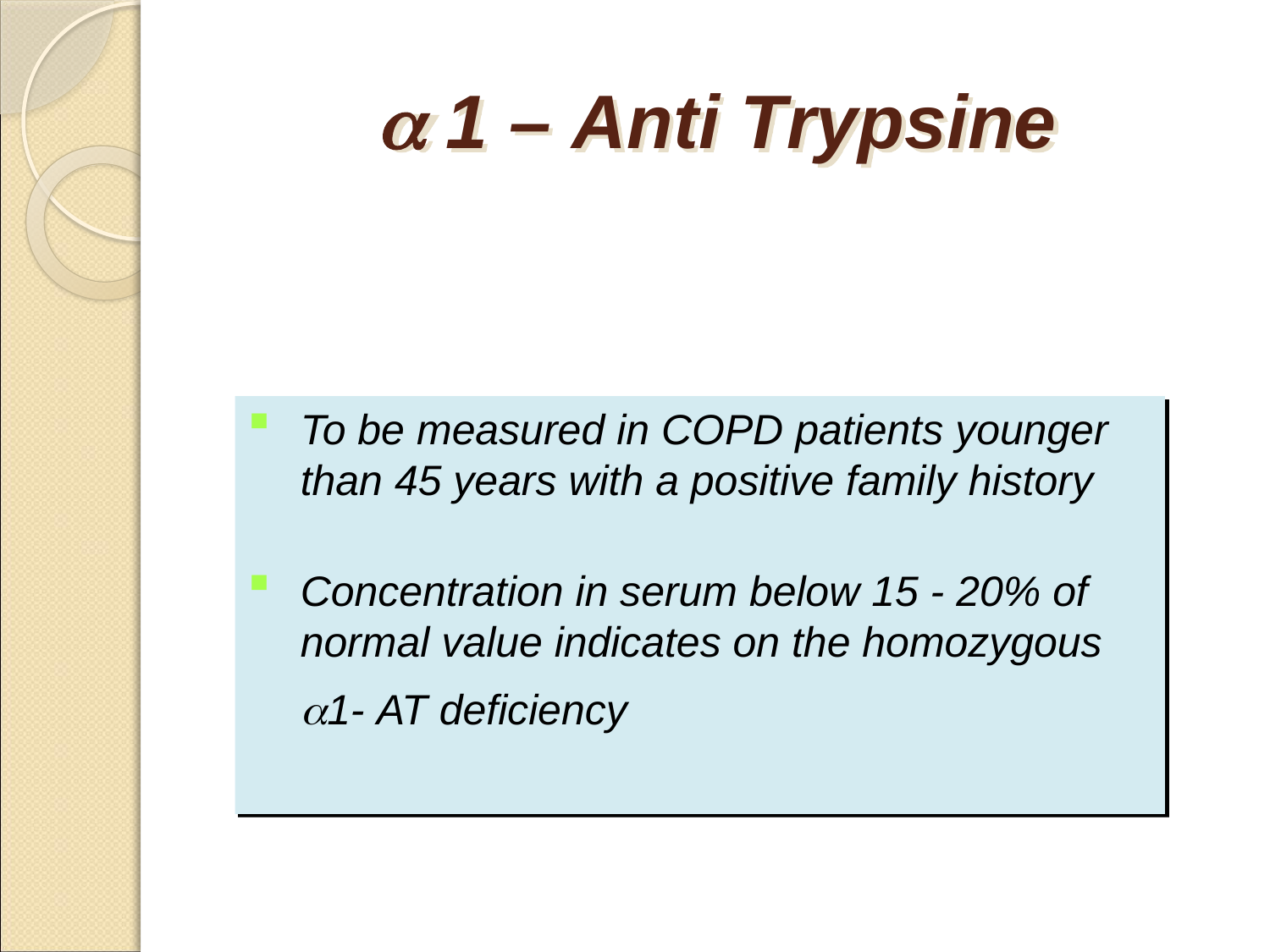

# α 1 – Anti Trypsine
To be measured in COPD patients younger than 45 years with a positive family history
Concentration in serum below 15 - 20% of normal value indicates on the homozygous α1- AT deficiency